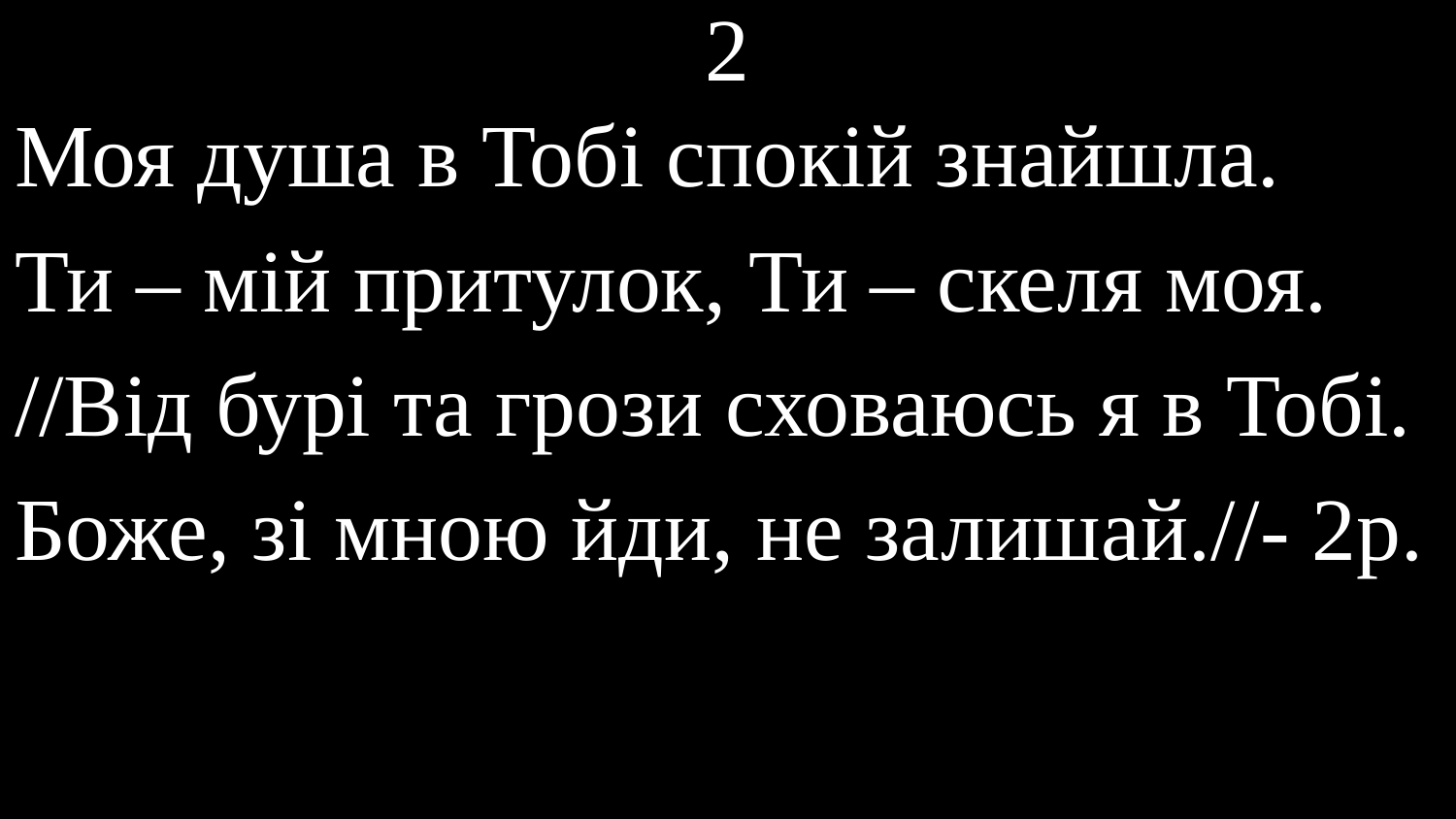

# 2
Моя душа в Тобі спокій знайшла.
Ти – мій притулок, Ти – скеля моя.
//Від бурі та грози сховаюсь я в Тобі.
Боже, зі мною йди, не залишай.//- 2р.